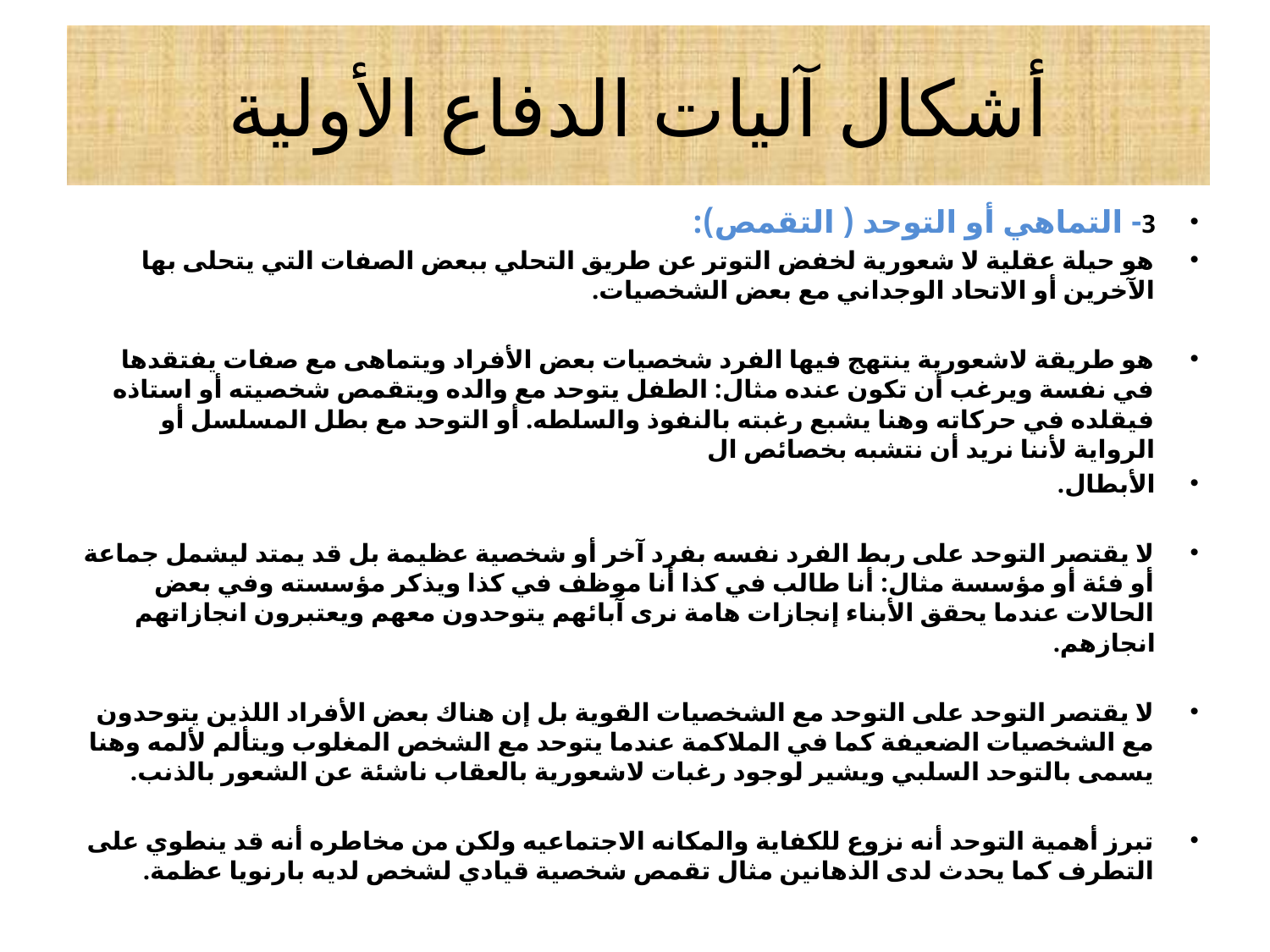

# أشكال آليات الدفاع الأولية
3- التماهي أو التوحد ( التقمص):
هو حيلة عقلية لا شعورية لخفض التوتر عن طريق التحلي ببعض الصفات التي يتحلى بها الآخرين أو الاتحاد الوجداني مع بعض الشخصيات.

هو طريقة لاشعورية ينتهج فيها الفرد شخصيات بعض الأفراد ويتماهى مع صفات يفتقدها في نفسة ويرغب أن تكون عنده مثال: الطفل يتوحد مع والده ويتقمص شخصيته أو استاذه فيقلده في حركاته وهنا يشبع رغبته بالنفوذ والسلطه. أو التوحد مع بطل المسلسل أو الرواية لأننا نريد أن نتشبه بخصائص ال
الأبطال.

لا يقتصر التوحد على ربط الفرد نفسه بفرد آخر أو شخصية عظيمة بل قد يمتد ليشمل جماعة أو فئة أو مؤسسة مثال: أنا طالب في كذا أنا موظف في كذا ويذكر مؤسسته وفي بعض الحالات عندما يحقق الأبناء إنجازات هامة نرى آبائهم يتوحدون معهم ويعتبرون انجازاتهم انجازهم.

لا يقتصر التوحد على التوحد مع الشخصيات القوية بل إن هناك بعض الأفراد اللذين يتوحدون مع الشخصيات الضعيفة كما في الملاكمة عندما يتوحد مع الشخص المغلوب ويتألم لألمه وهنا يسمى بالتوحد السلبي ويشير لوجود رغبات لاشعورية بالعقاب ناشئة عن الشعور بالذنب.

تبرز أهمية التوحد أنه نزوع للكفاية والمكانه الاجتماعيه ولكن من مخاطره أنه قد ينطوي على التطرف كما يحدث لدى الذهانين مثال تقمص شخصية قيادي لشخص لديه بارنويا عظمة.